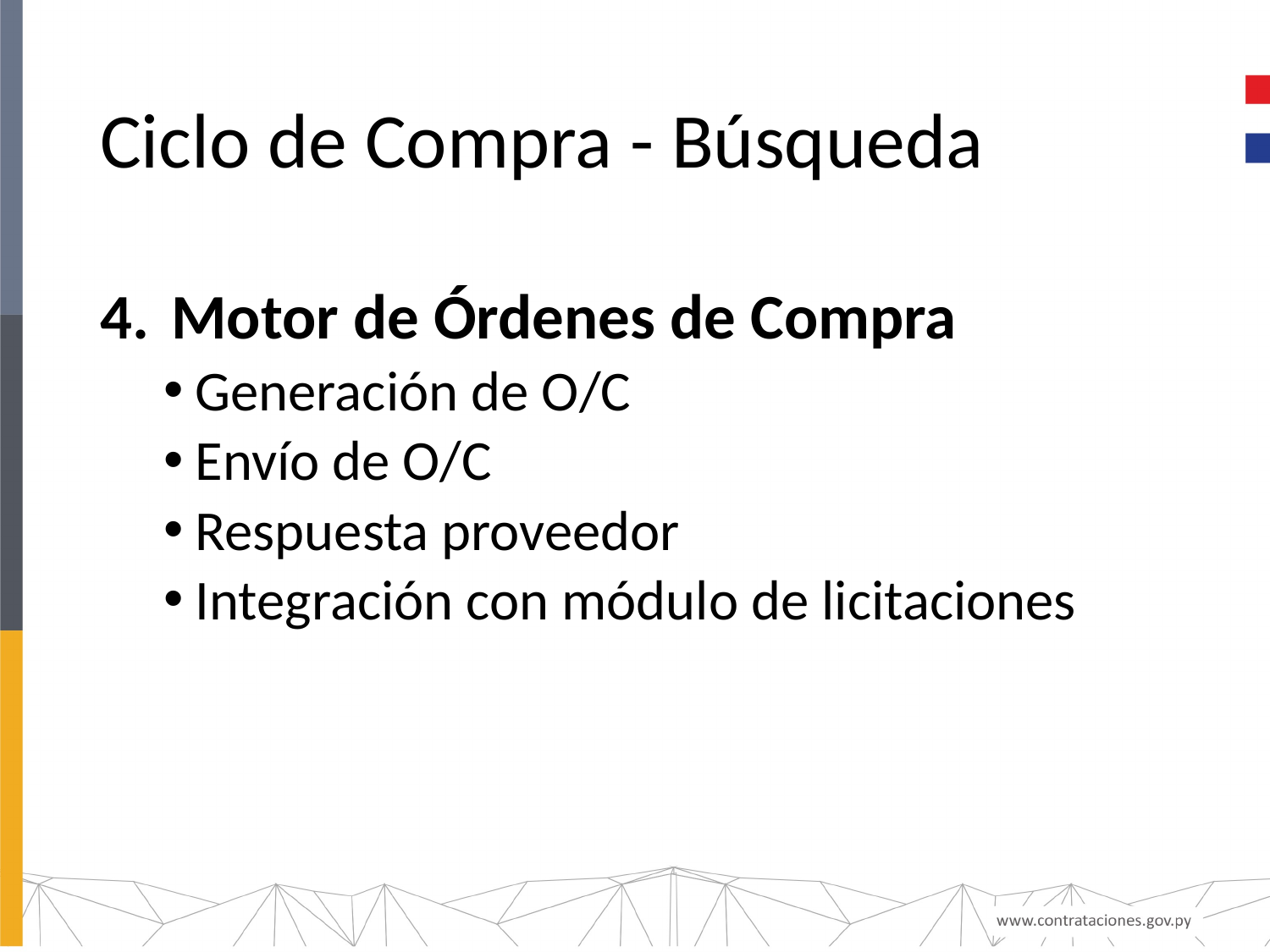

# Ciclo de Compra - Búsqueda
Motor de Órdenes de Compra
Generación de O/C
Envío de O/C
Respuesta proveedor
Integración con módulo de licitaciones